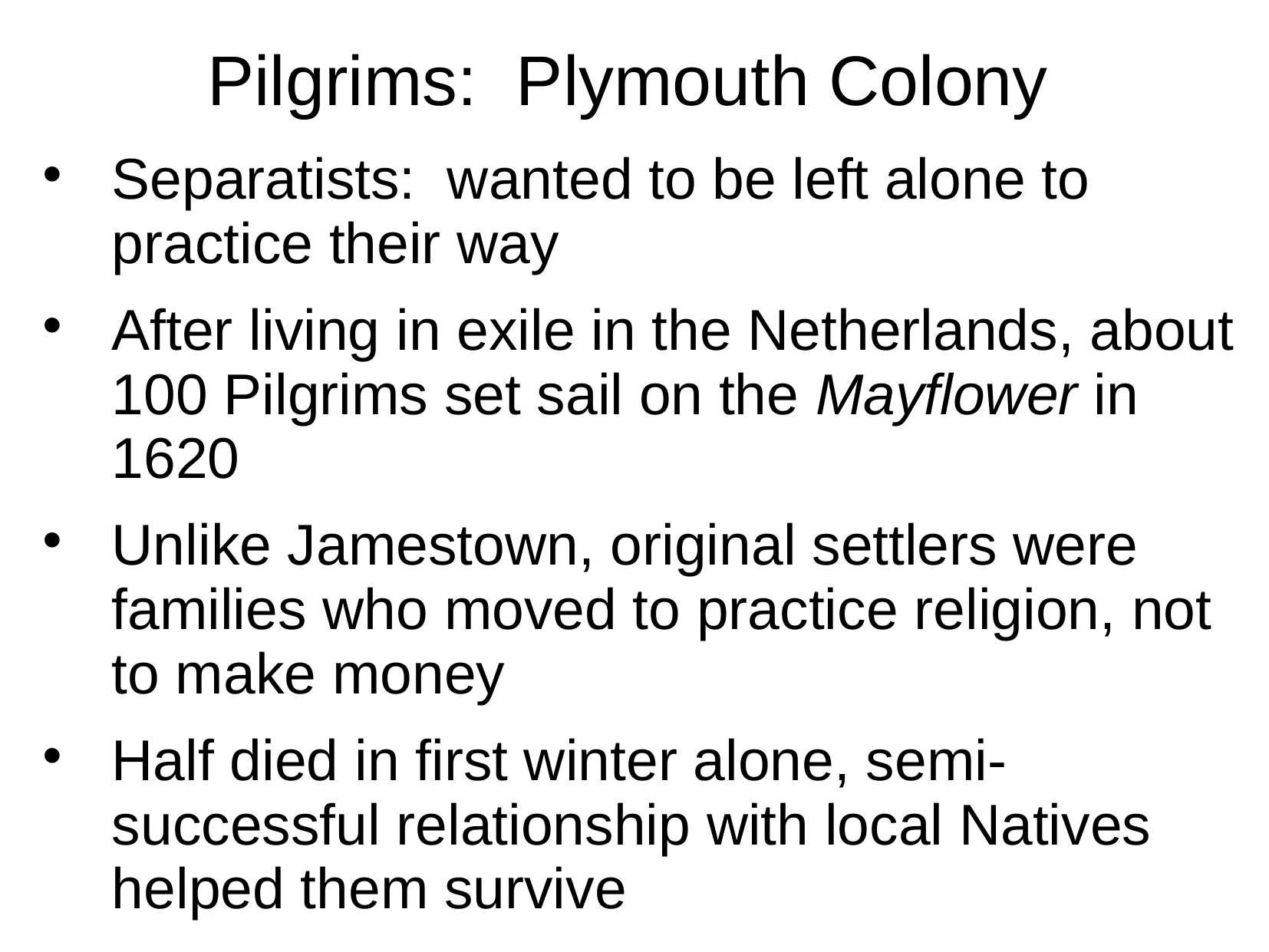

# Pilgrims:  Plymouth Colony
Separatists:  wanted to be left alone to practice their way
After living in exile in the Netherlands, about 100 Pilgrims set sail on the Mayflower in 1620
Unlike Jamestown, original settlers were families who moved to practice religion, not to make money
Half died in first winter alone, semi-successful relationship with local Natives helped them survive